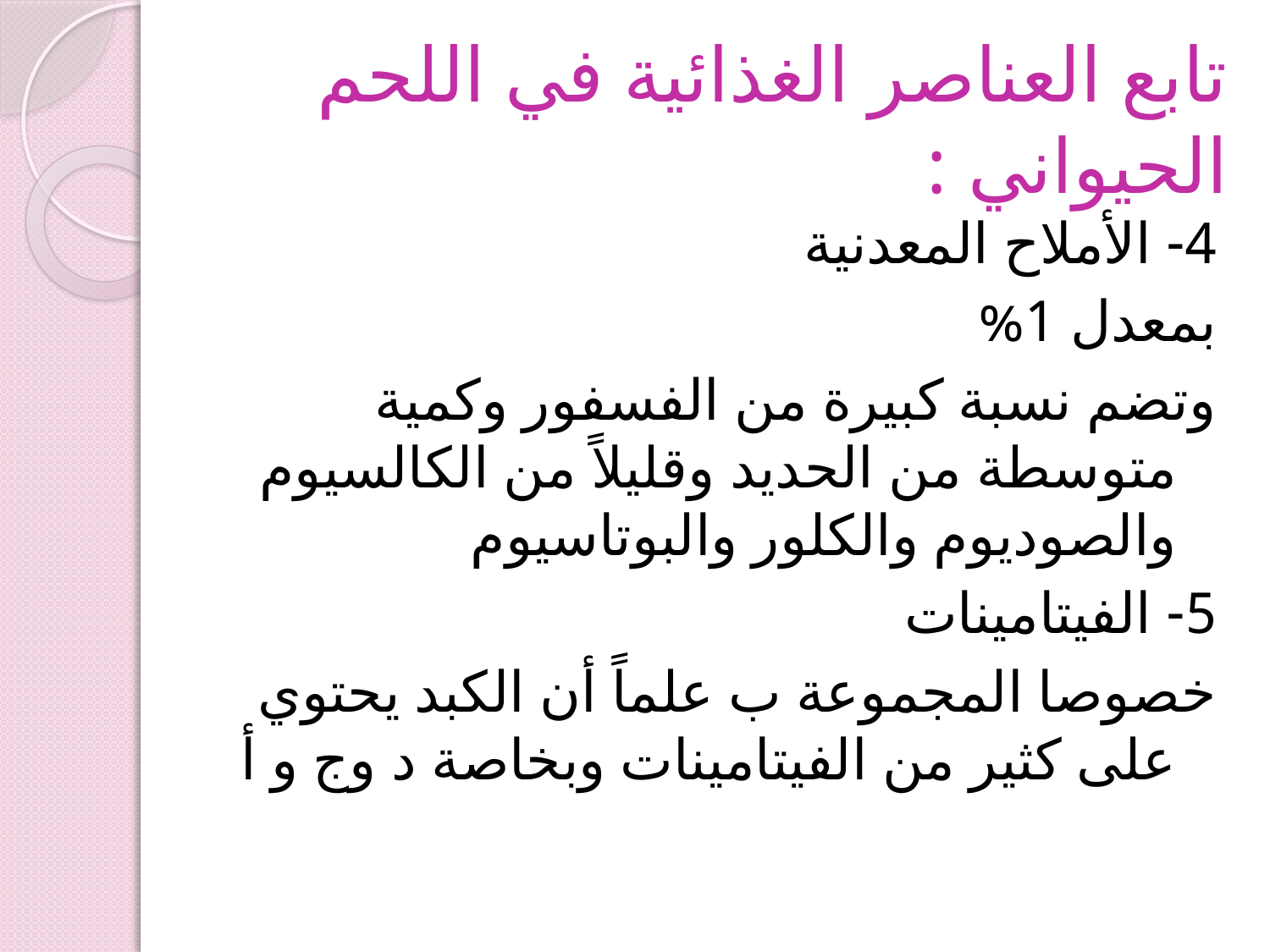

# تابع العناصر الغذائية في اللحم الحيواني :
4- الأملاح المعدنية
بمعدل 1%
وتضم نسبة كبيرة من الفسفور وكمية متوسطة من الحديد وقليلاً من الكالسيوم والصوديوم والكلور والبوتاسيوم
5- الفيتامينات
خصوصا المجموعة ب علماً أن الكبد يحتوي على كثير من الفيتامينات وبخاصة د وج و أ